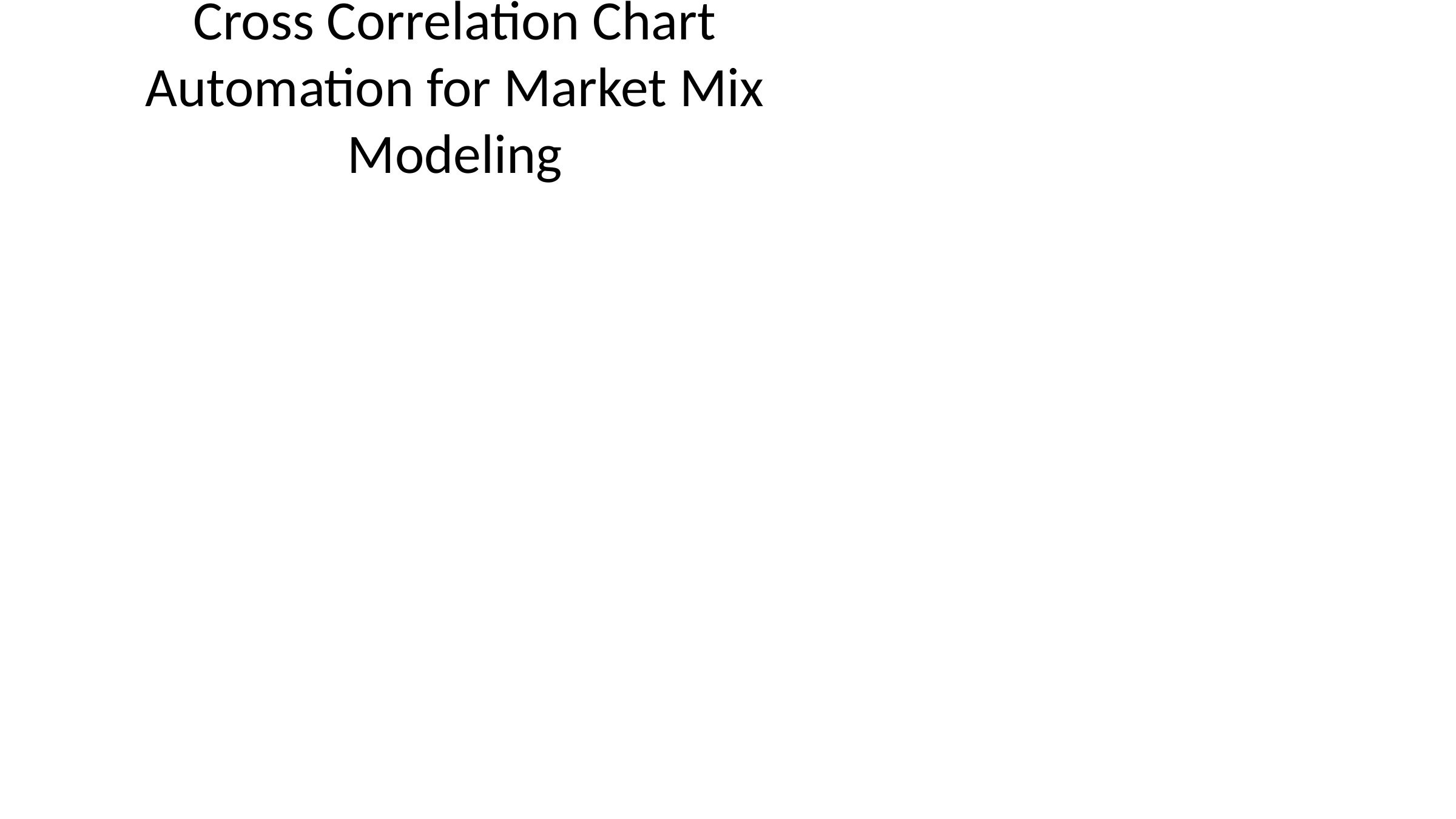

# Cross Correlation Chart Automation for Market Mix Modeling